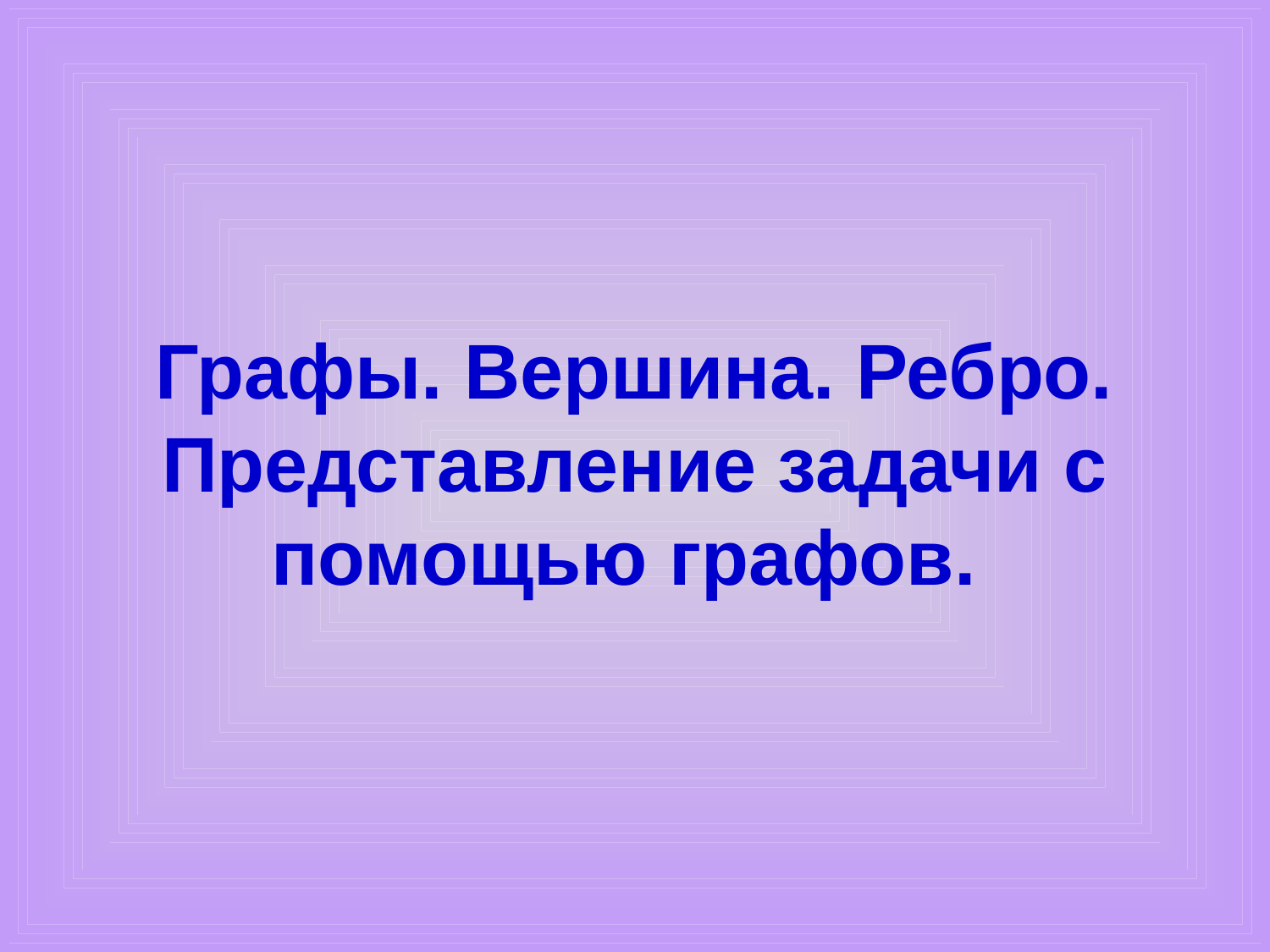

# Графы. Вершина. Ребро. Представление задачи с помощью графов.